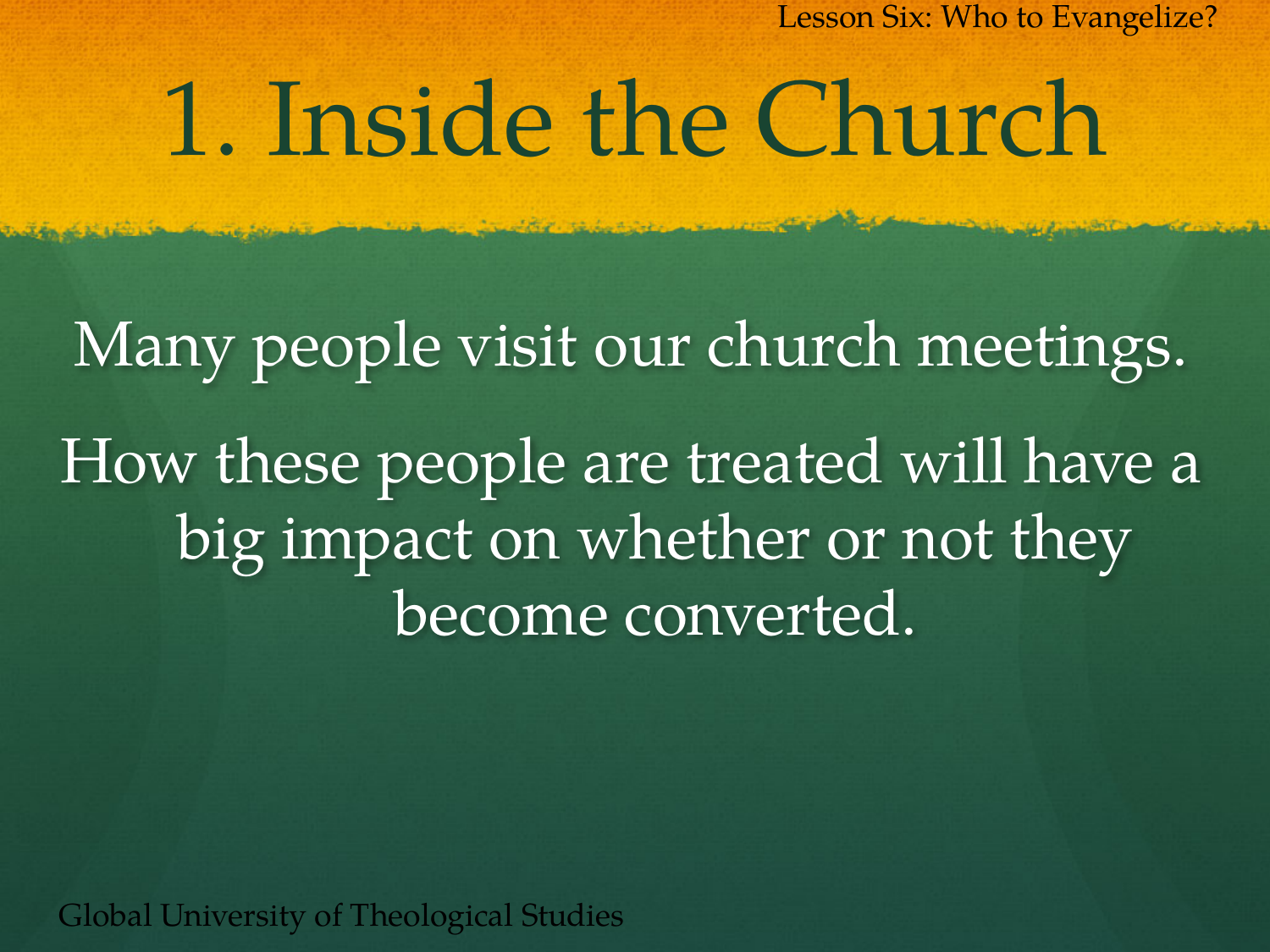

Lesson Six: Who to Evangelize?

# 1. Inside the Church
Many people visit our church meetings.
How these people are treated will have a big impact on whether or not they become converted.
Global University of Theological Studies